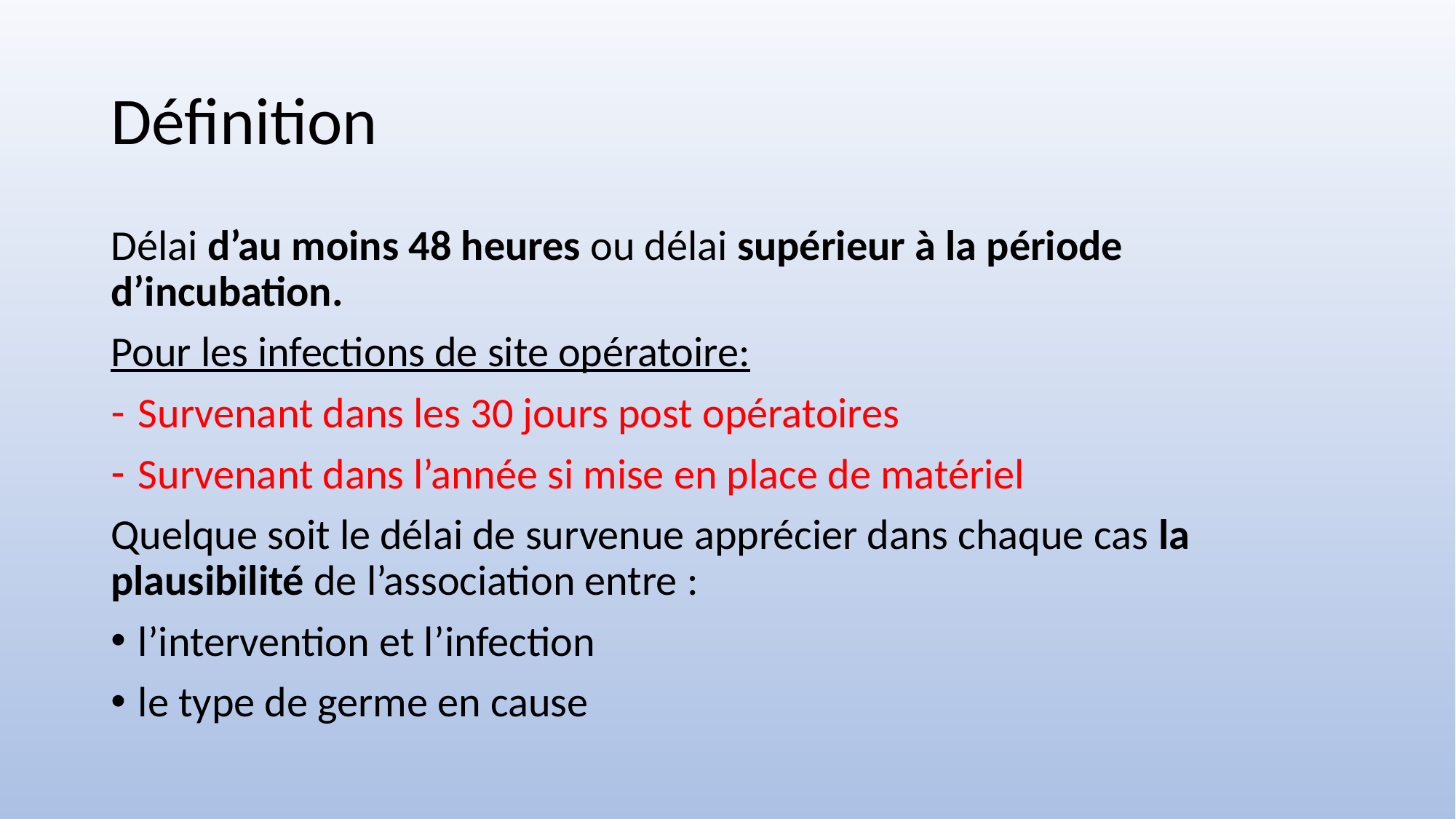

# Définition
Délai d’au moins 48 heures ou délai supérieur à la période d’incubation.
Pour les infections de site opératoire:
Survenant dans les 30 jours post opératoires
Survenant dans l’année si mise en place de matériel
Quelque soit le délai de survenue apprécier dans chaque cas la plausibilité de l’association entre :
l’intervention et l’infection
le type de germe en cause